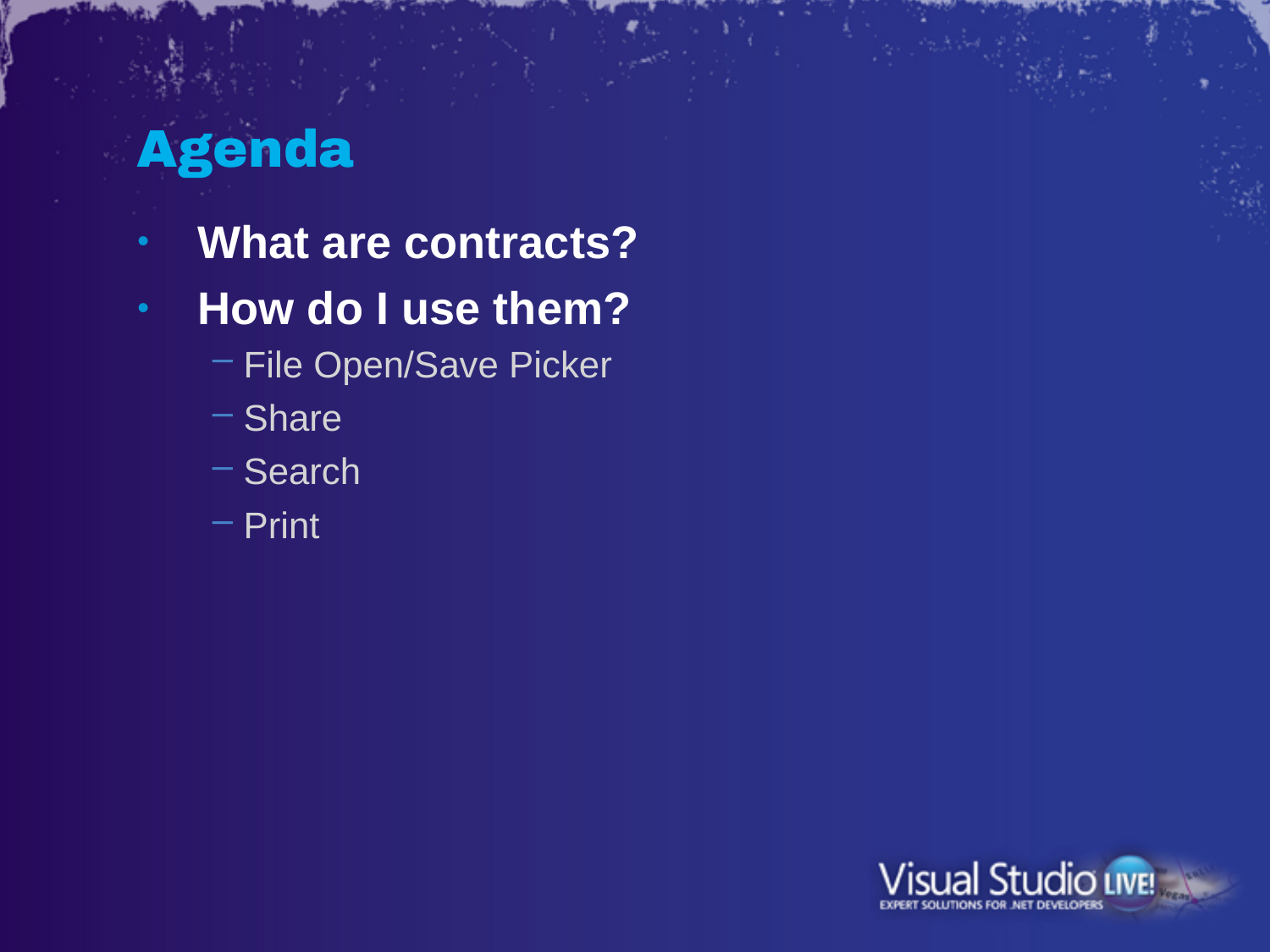

# Agenda
What are contracts?
How do I use them?
File Open/Save Picker
Share
Search
Print